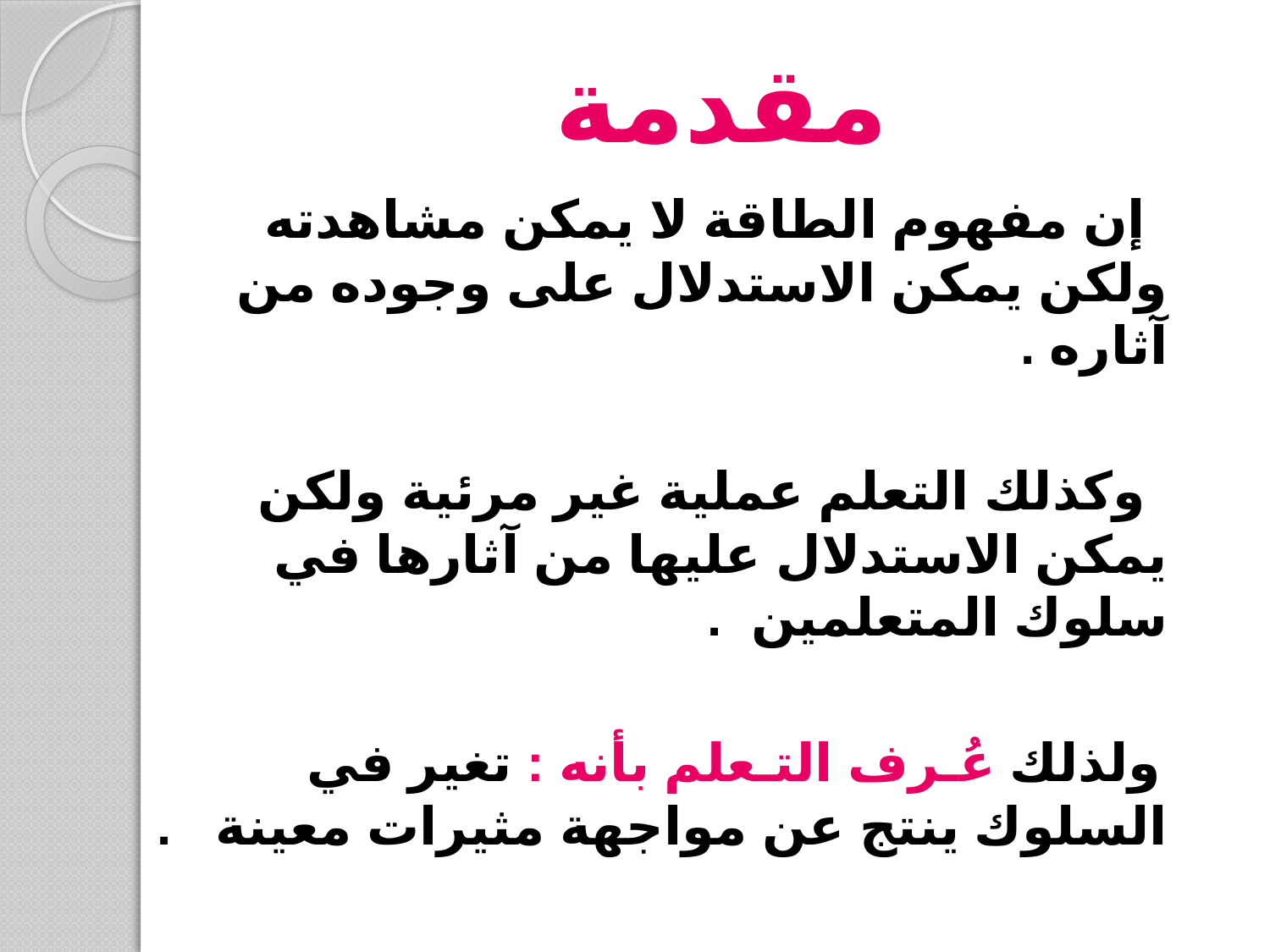

# مقدمة
    إن مفهوم الطاقة لا يمكن مشاهدته ولكن يمكن الاستدلال على وجوده من آثاره .

    وكذلك التعلم عملية غير مرئية ولكن يمكن الاستدلال عليها من آثارها في سلوك المتعلمين  .

   ولذلك عُـرف التـعلم بأنه : تغير في السلوك ينتج عن مواجهة مثيرات معينة   .